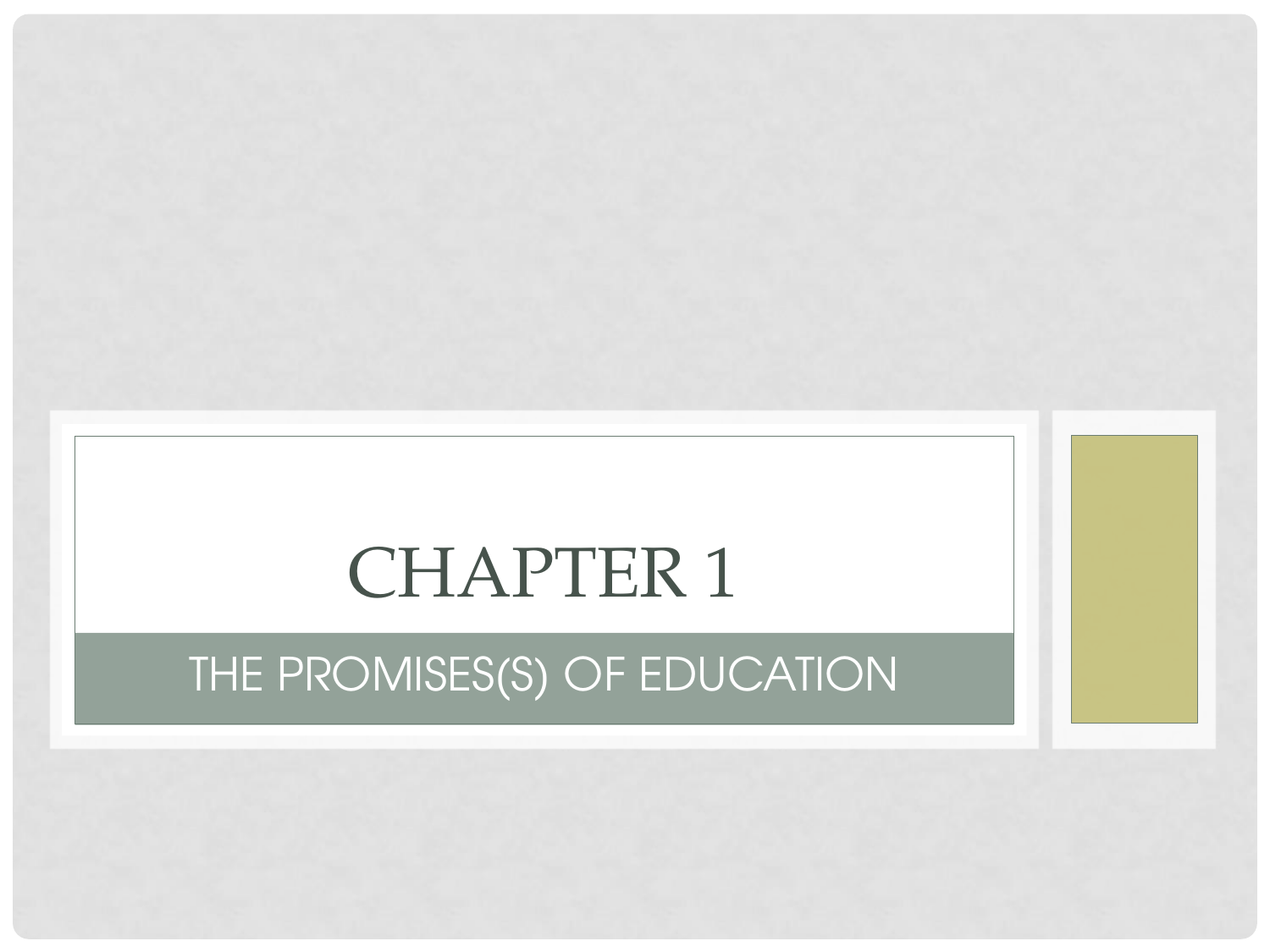

CHAPTER 1
# THE PROMISES(S) OF EDUCATION